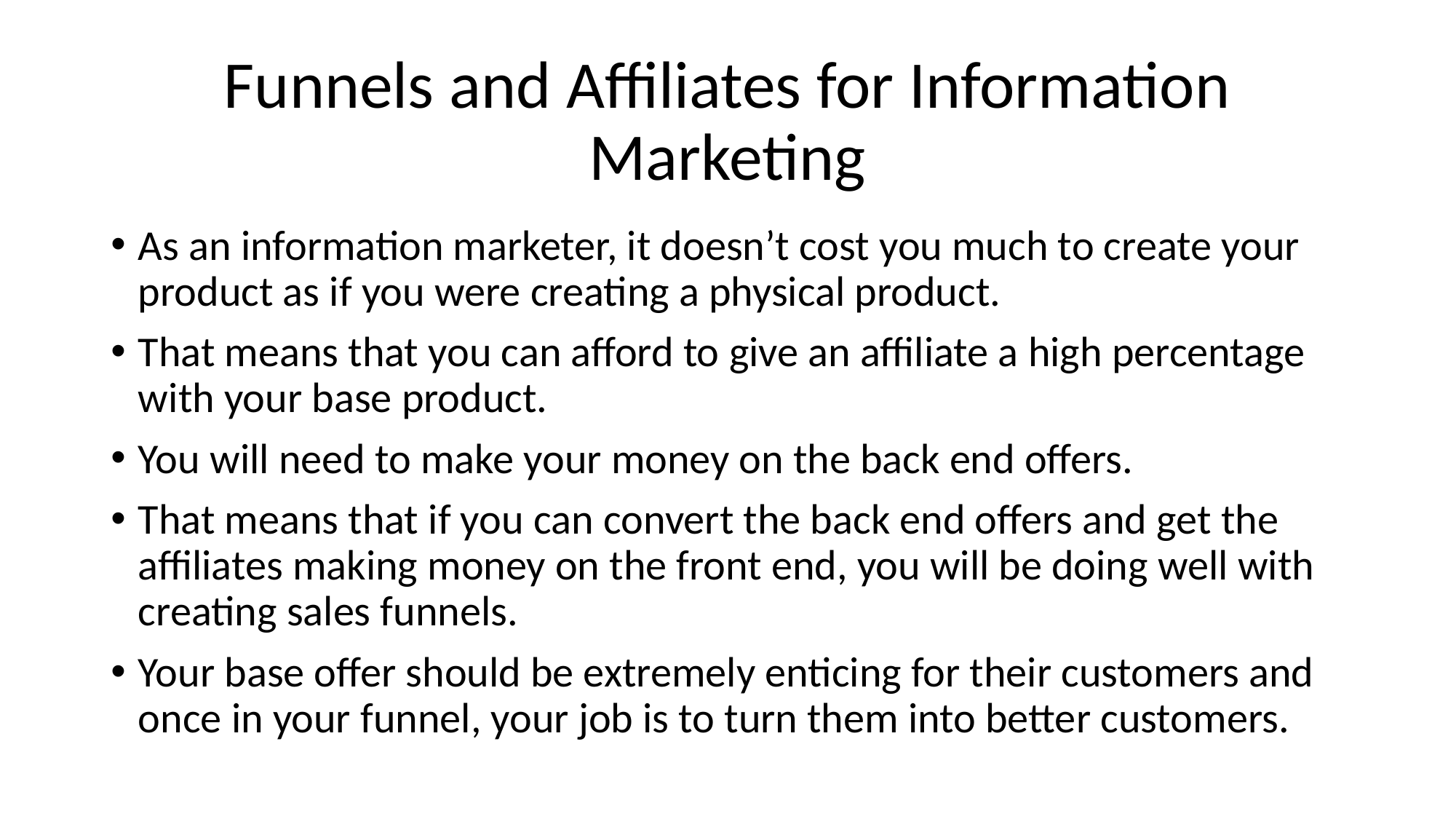

# Funnels and Affiliates for Information Marketing
As an information marketer, it doesn’t cost you much to create your product as if you were creating a physical product.
That means that you can afford to give an affiliate a high percentage with your base product.
You will need to make your money on the back end offers.
That means that if you can convert the back end offers and get the affiliates making money on the front end, you will be doing well with creating sales funnels.
Your base offer should be extremely enticing for their customers and once in your funnel, your job is to turn them into better customers.